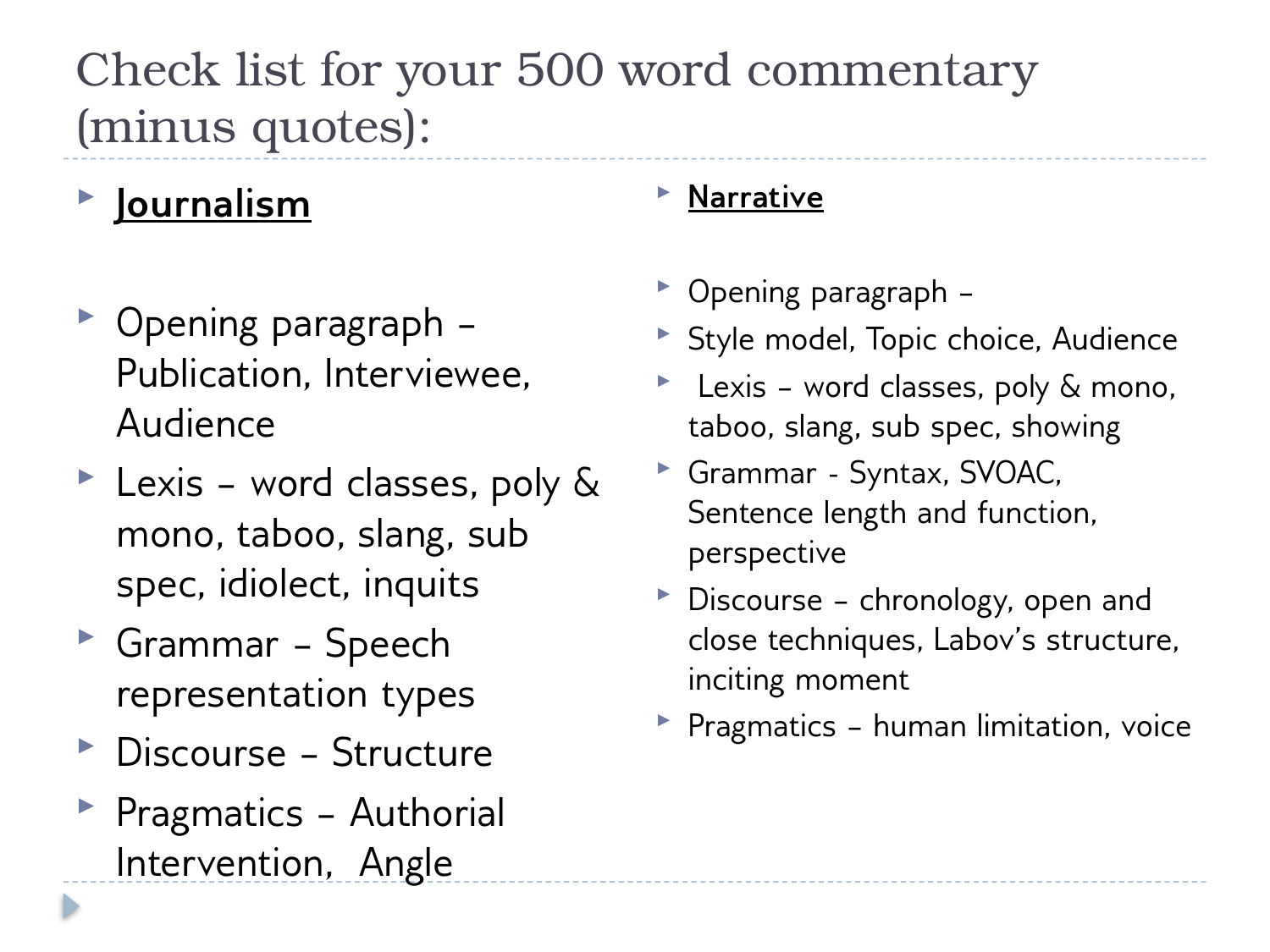

# Check list for your 500 word commentary (minus quotes):
Narrative

Opening paragraph –
Style model, Topic choice, Audience
 Lexis – word classes, poly & mono, taboo, slang, sub spec, showing
Grammar - Syntax, SVOAC, Sentence length and function, perspective
Discourse – chronology, open and close techniques, Labov’s structure, inciting moment
Pragmatics – human limitation, voice

Journalism

Opening paragraph – Publication, Interviewee, Audience
Lexis – word classes, poly & mono, taboo, slang, sub spec, idiolect, inquits
Grammar – Speech representation types
Discourse – Structure
Pragmatics – Authorial Intervention,  Angle